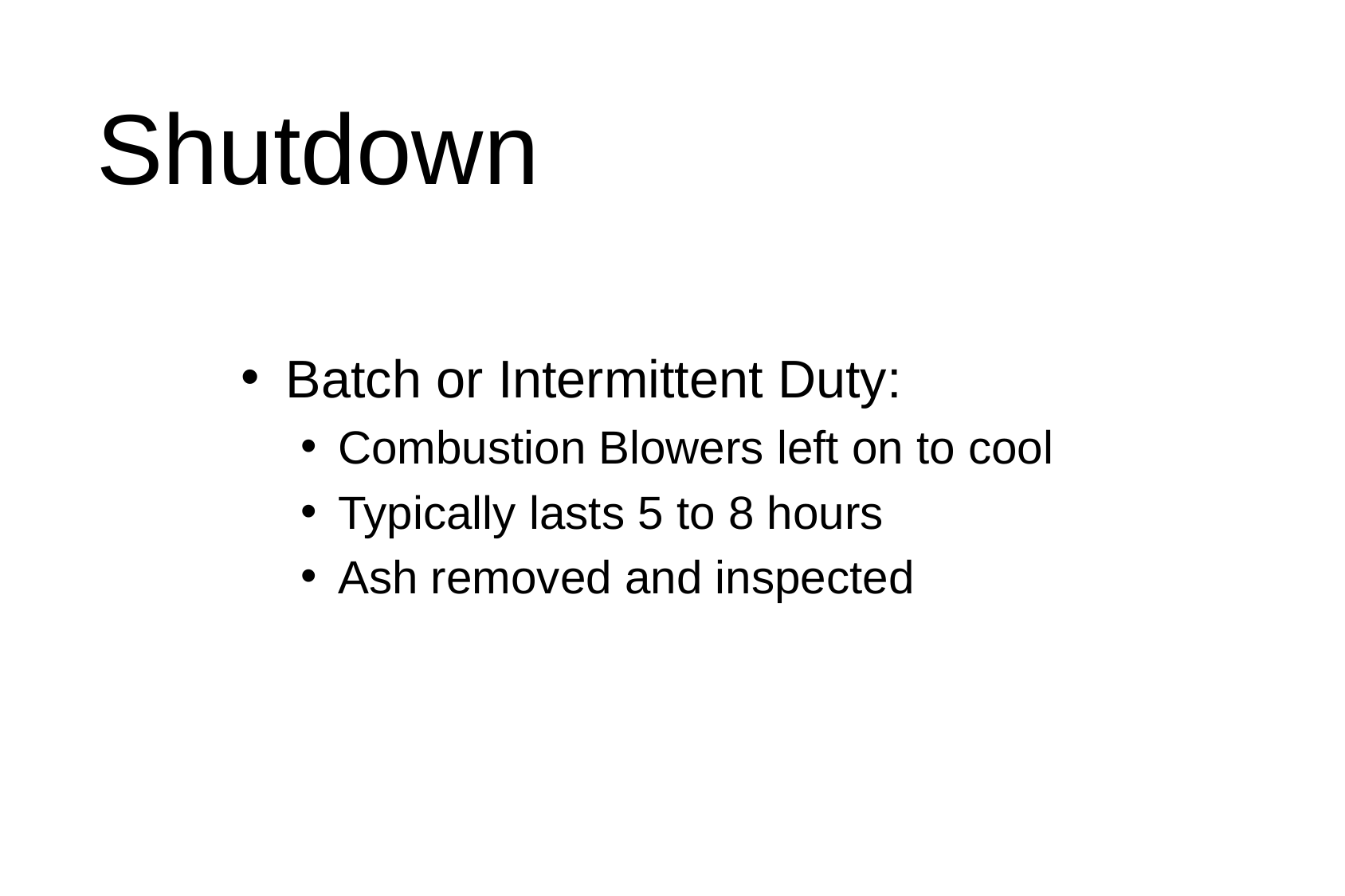

# Shutdown
Batch or Intermittent Duty:
Combustion Blowers left on to cool
Typically lasts 5 to 8 hours
Ash removed and inspected